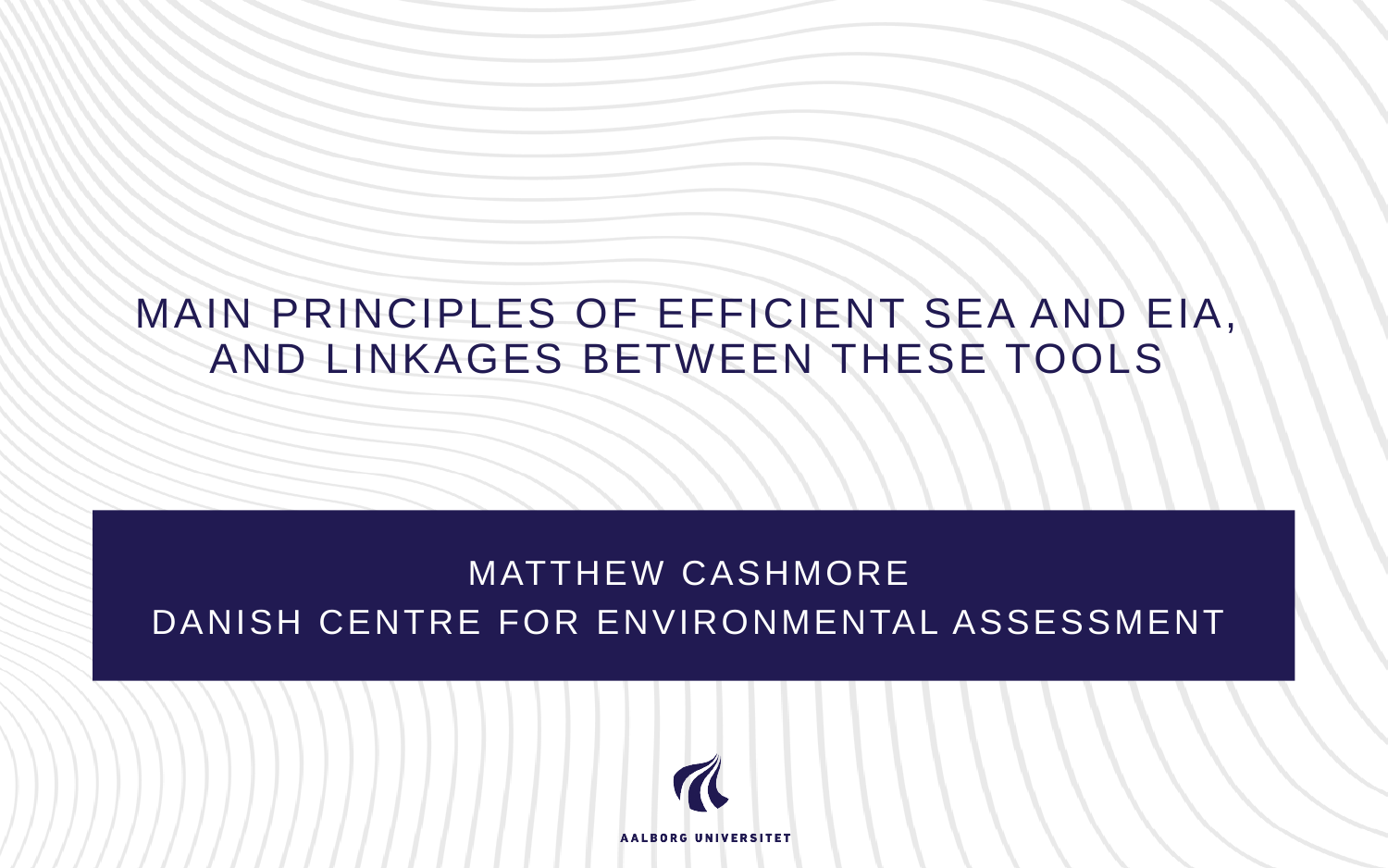

# Main principles of efficient Sea and eia, and linkages between these tools
Matthew Cashmore
Danish centre for environmental assessment